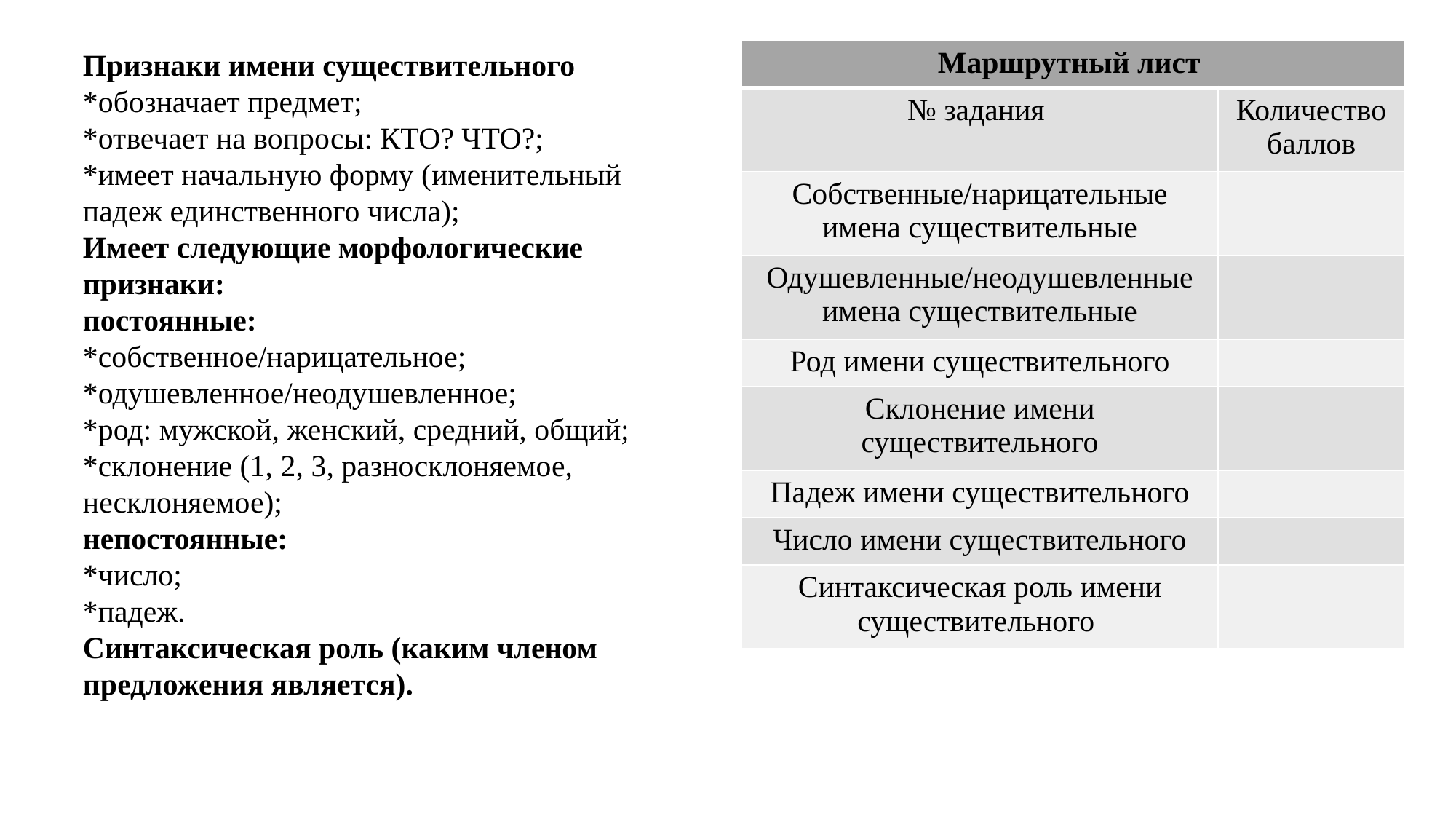

Признаки имени существительного
*обозначает предмет;
*отвечает на вопросы: КТО? ЧТО?;
*имеет начальную форму (именительный падеж единственного числа);
Имеет следующие морфологические признаки:
постоянные:
*собственное/нарицательное;
*одушевленное/неодушевленное;
*род: мужской, женский, средний, общий;
*склонение (1, 2, 3, разносклоняемое, несклоняемое);
непостоянные:
*число;
*падеж.
Синтаксическая роль (каким членом предложения является).
| Маршрутный лист |  |
| --- | --- |
| № задания | Количество баллов |
| Собственные/нарицательные имена существительные |  |
| Одушевленные/неодушевленные имена существительные |  |
| Род имени существительного |  |
| Склонение имени существительного |  |
| Падеж имени существительного |  |
| Число имени существительного |  |
| Синтаксическая роль имени существительного |  |